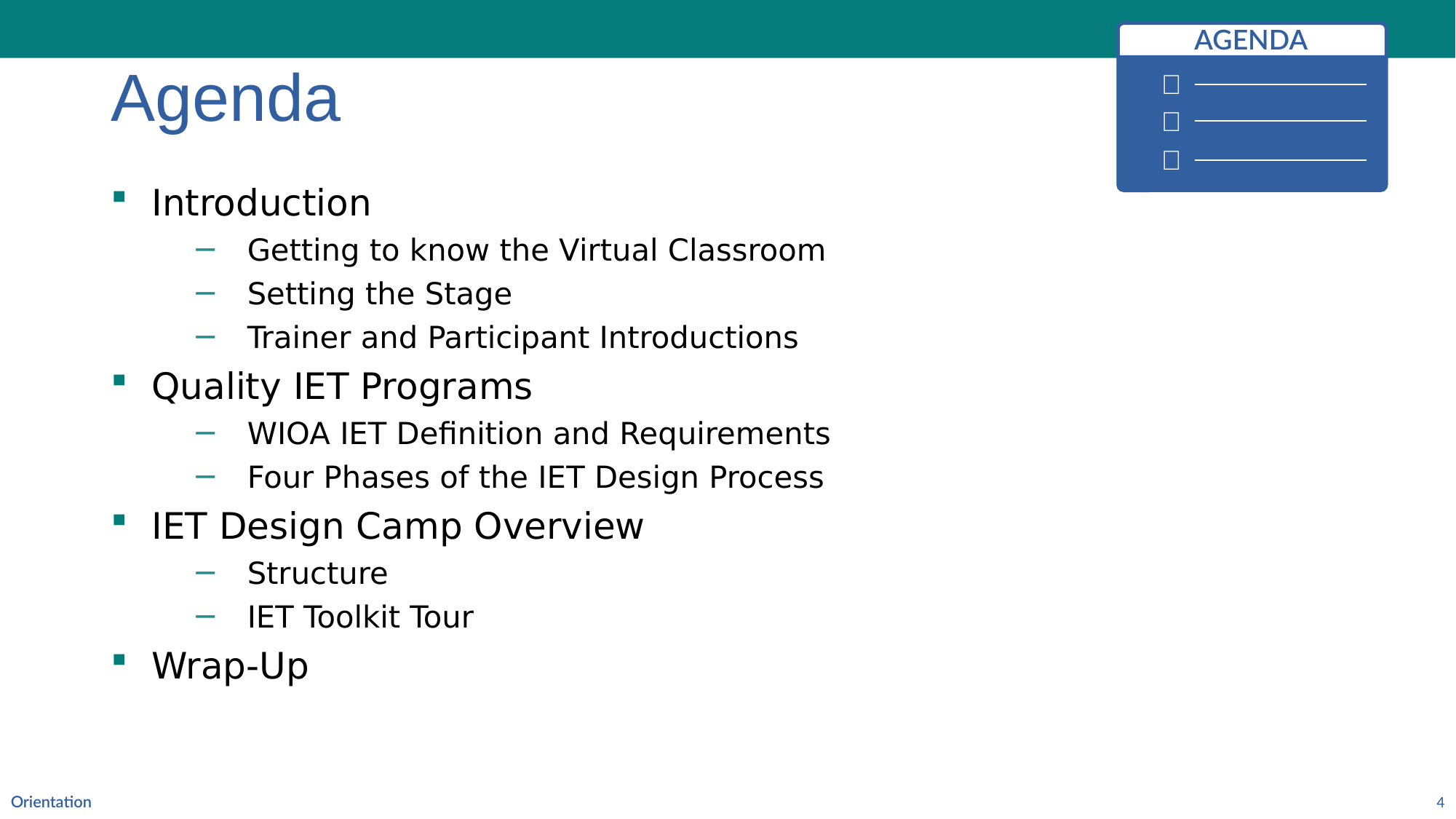

# Agenda
Introduction
Getting to know the Virtual Classroom
Setting the Stage
Trainer and Participant Introductions
Quality IET Programs
WIOA IET Definition and Requirements
Four Phases of the IET Design Process
IET Design Camp Overview
Structure
IET Toolkit Tour
Wrap-Up
Orientation
4